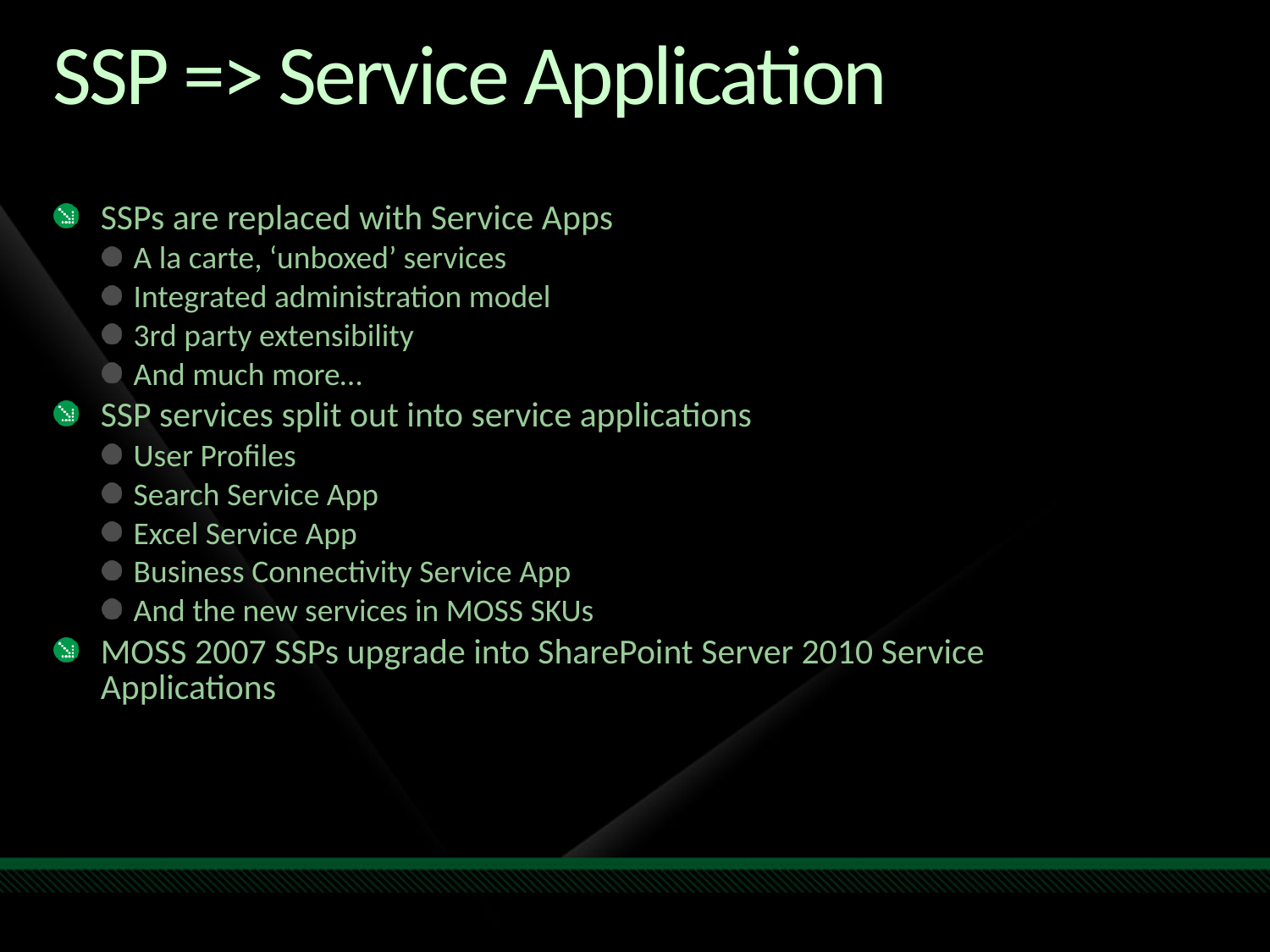

# SSP => Service Application
SSPs are replaced with Service Apps
A la carte, ‘unboxed’ services
Integrated administration model
3rd party extensibility
And much more…
SSP services split out into service applications
User Profiles
Search Service App
Excel Service App
Business Connectivity Service App
And the new services in MOSS SKUs
MOSS 2007 SSPs upgrade into SharePoint Server 2010 Service Applications